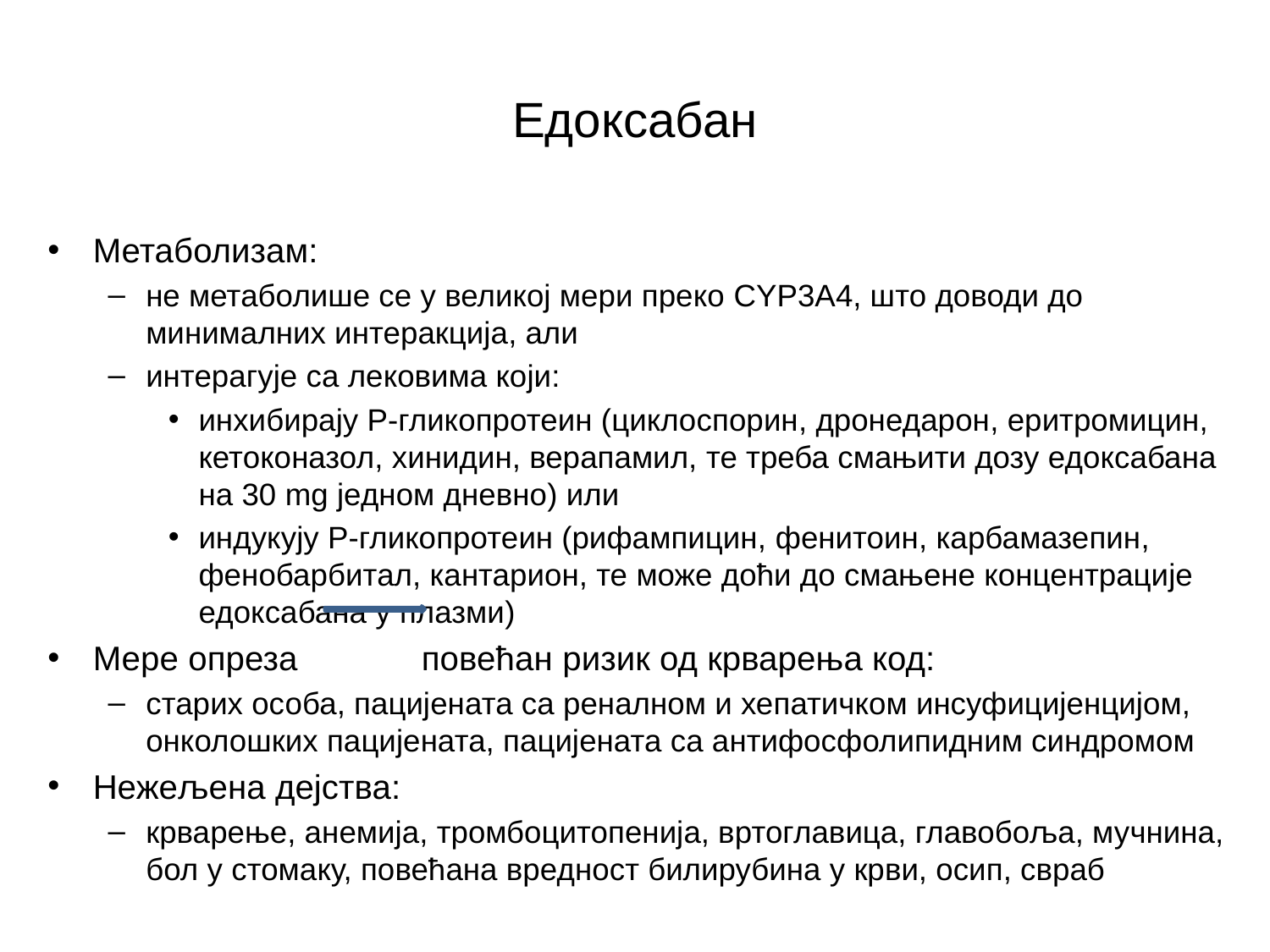

# Едоксабан
Метаболизам:
не метаболише се у великој мери преко CYP3А4, што доводи до минималних интеракција, али
интерагује са лековима који:
инхибирају Р-гликопротеин (циклоспорин, дронедарон, еритромицин, кетоконазол, хинидин, верапамил, те треба смањити дозу едоксабана на 30 mg једном дневно) или
индукују Р-гликопротеин (рифампицин, фенитоин, карбамазепин, фенобарбитал, кантарион, те може доћи до смањене концентрације едоксабана у плазми)
Мере опреза             повећан ризик од крварења код:
старих особа, пацијената са реналном и хепатичком инсуфицијенцијом, онколошких пацијената, пацијената са антифосфолипидним синдромом
Нежељена дејства:
крварење, анемија, тромбоцитопенија, вртоглавица, главобоља, мучнина, бол у стомаку, повећана вредност билирубина у крви, осип, свраб